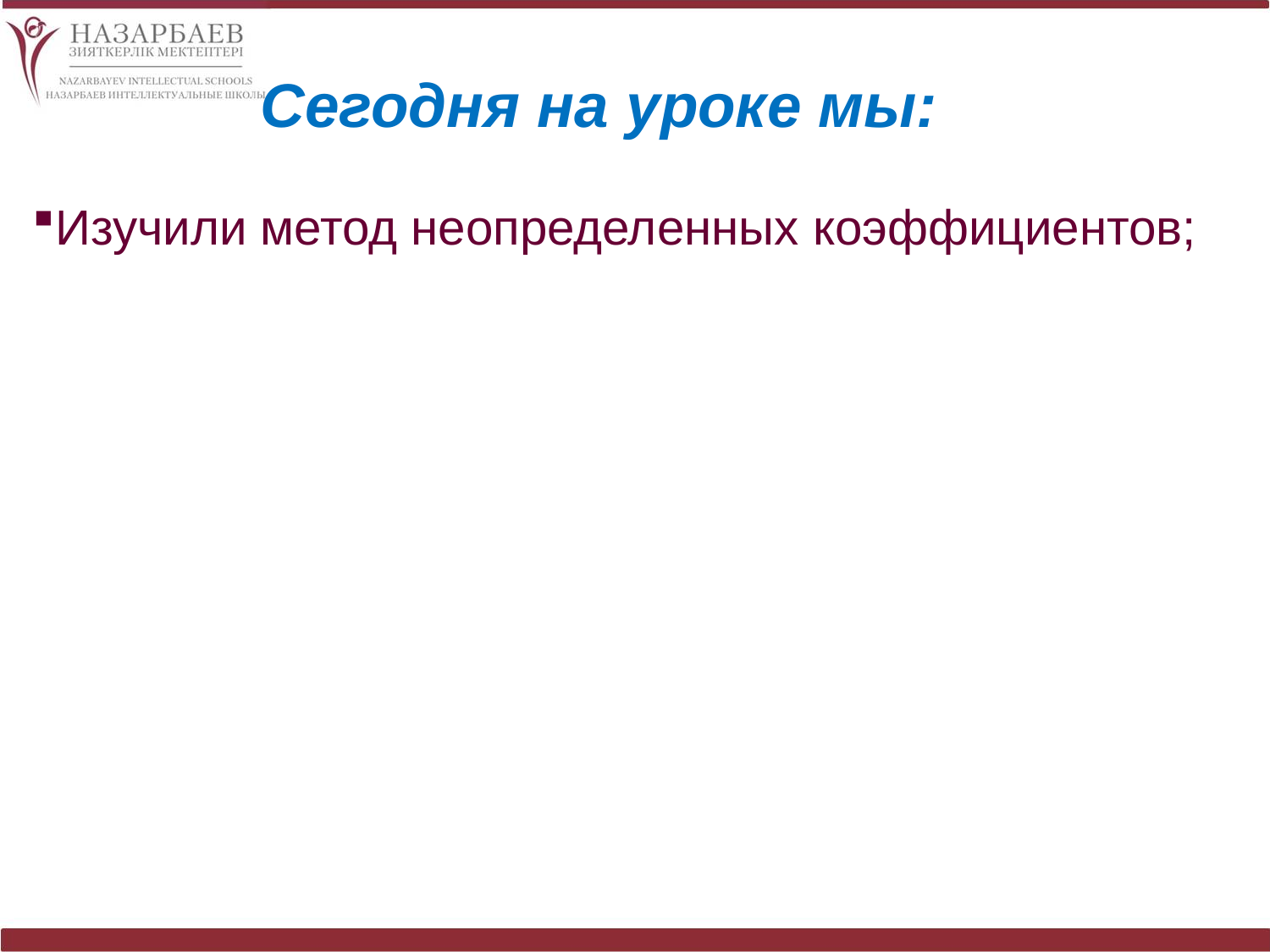

Сегодня на уроке мы:
Изучили метод неопределенных коэффициентов;